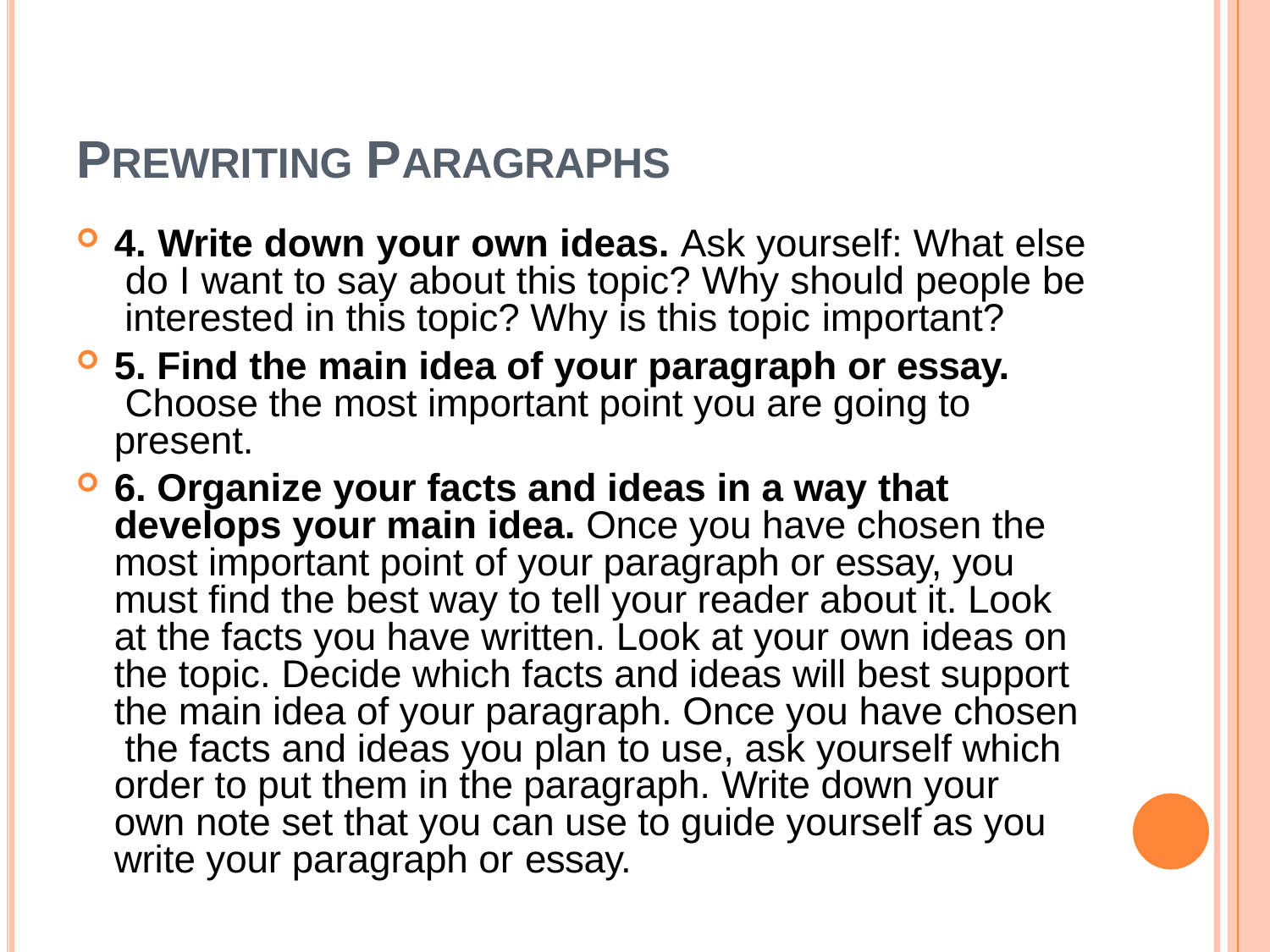

# PREWRITING PARAGRAPHS
4. Write down your own ideas. Ask yourself: What else  do I want to say about this topic? Why should people be  interested in this topic? Why is this topic important?
5. Find the main idea of your paragraph or essay.  Choose the most important point you are going to  present.
6. Organize your facts and ideas in a way that  develops your main idea. Once you have chosen the  most important point of your paragraph or essay, you  must find the best way to tell your reader about it. Look  at the facts you have written. Look at your own ideas on  the topic. Decide which facts and ideas will best support  the main idea of your paragraph. Once you have chosen  the facts and ideas you plan to use, ask yourself which  order to put them in the paragraph. Write down your  own note set that you can use to guide yourself as you  write your paragraph or essay.